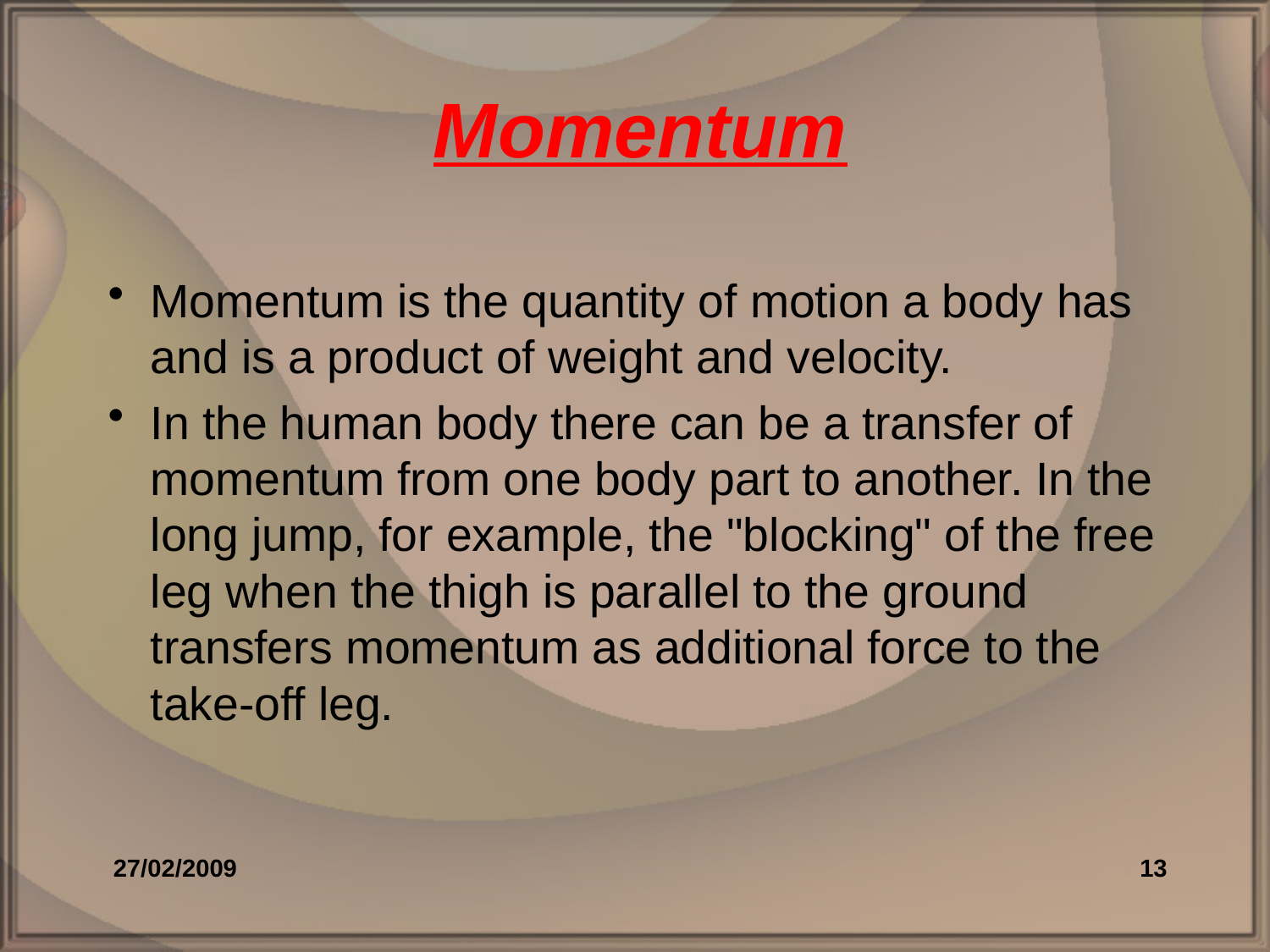

# Momentum
Momentum is the quantity of motion a body has and is a product of weight and velocity.
In the human body there can be a transfer of momentum from one body part to another. In the long jump, for example, the "blocking" of the free leg when the thigh is parallel to the ground transfers momentum as additional force to the take-off leg.
27/02/2009
13